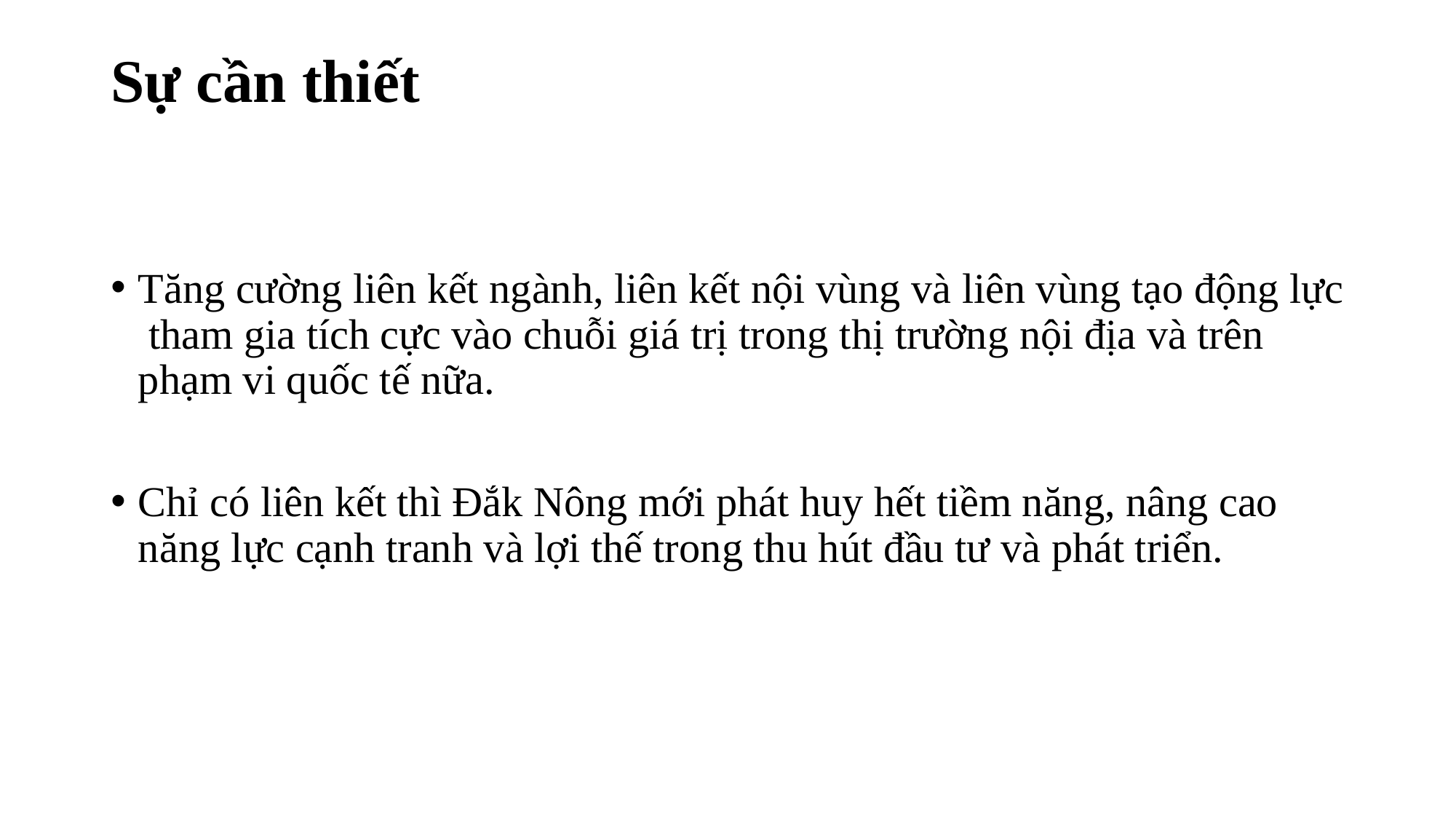

# Sự cần thiết

Tăng cường liên kết ngành, liên kết nội vùng và liên vùng tạo động lực  tham gia tích cực vào chuỗi giá trị trong thị trường nội địa và trên phạm vi quốc tế nữa.

Chỉ có liên kết thì Đắk Nông mới phát huy hết tiềm năng, nâng cao năng lực cạnh tranh và lợi thế trong thu hút đầu tư và phát triển.